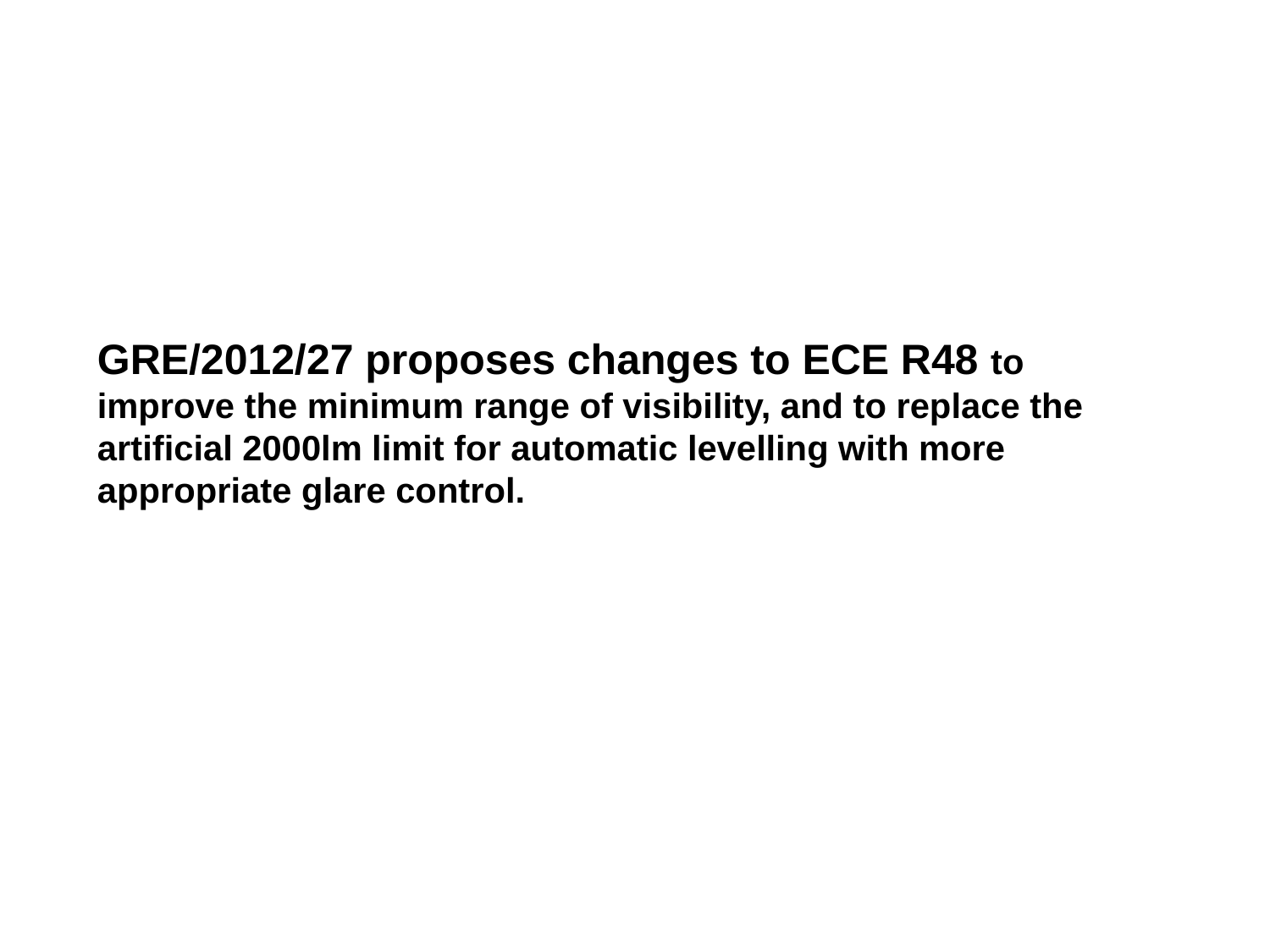

GRE/2012/27 proposes changes to ECE R48 to improve the minimum range of visibility, and to replace the artificial 2000lm limit for automatic levelling with more appropriate glare control.